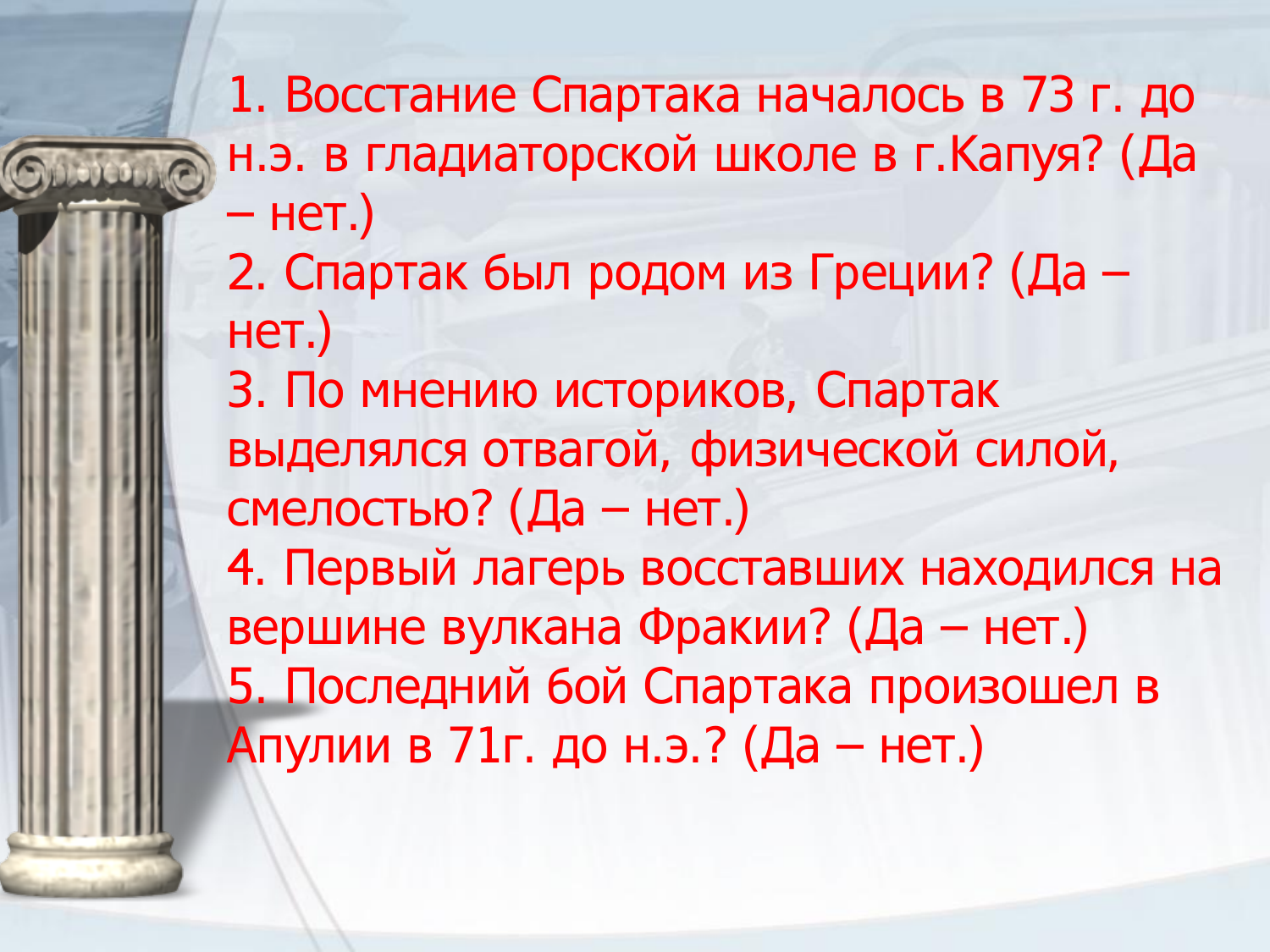

1. Восстание Спартака началось в 73 г. до н.э. в гладиаторской школе в г.Капуя? (Да – нет.)
2. Спартак был родом из Греции? (Да – нет.)
3. По мнению историков, Спартак выделялся отвагой, физической силой, смелостью? (Да – нет.)
4. Первый лагерь восставших находился на вершине вулкана Фракии? (Да – нет.)
5. Последний бой Спартака произошел в Апулии в 71г. до н.э.? (Да – нет.)